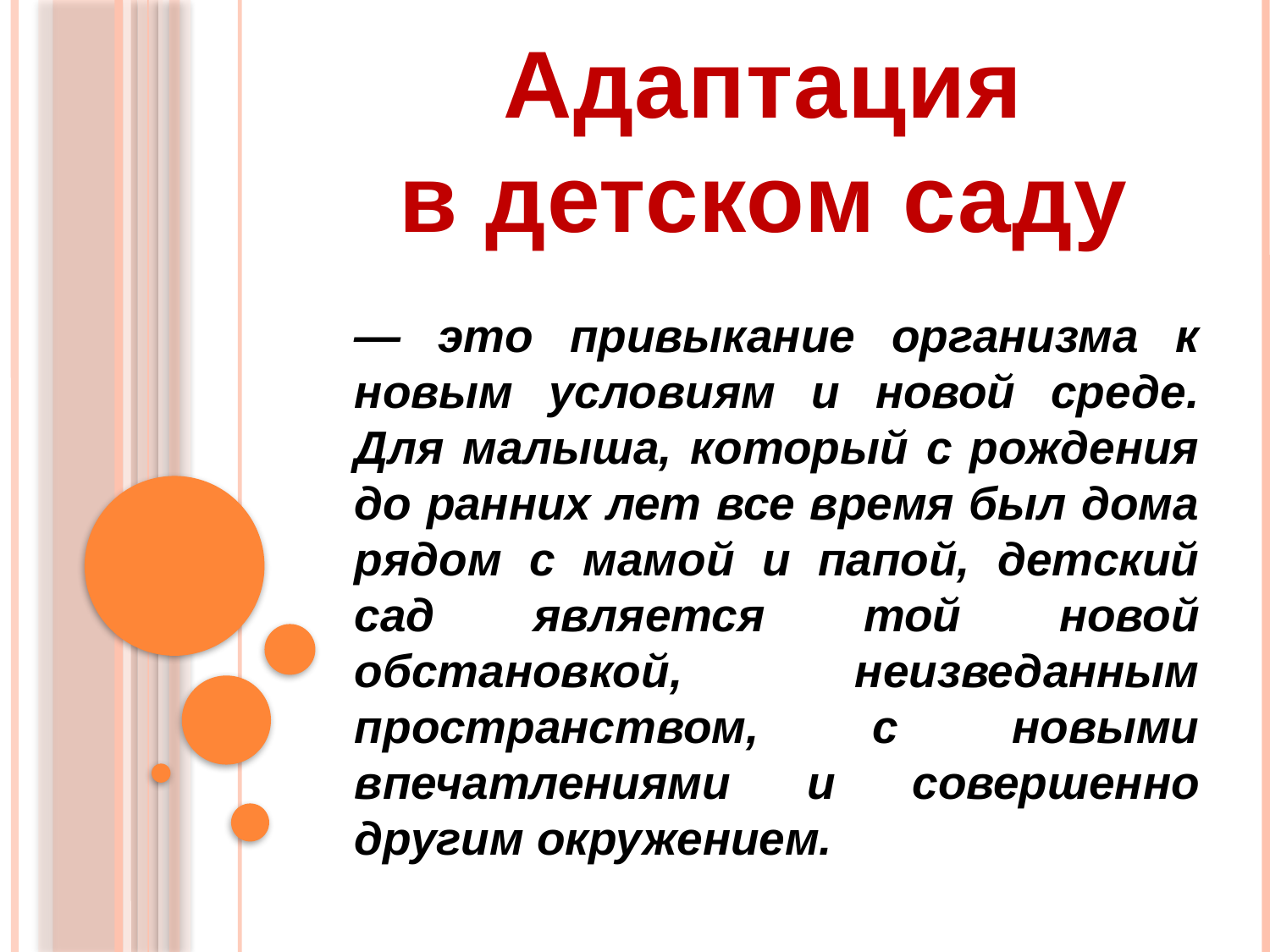

Адаптация
в детском саду

— это привыкание организма к новым условиям и новой среде. Для малыша, который с рождения до ранних лет все время был дома рядом с мамой и папой, детский сад является той новой обстановкой, неизведанным пространством, с новыми впечатлениями и совершенно другим окружением.